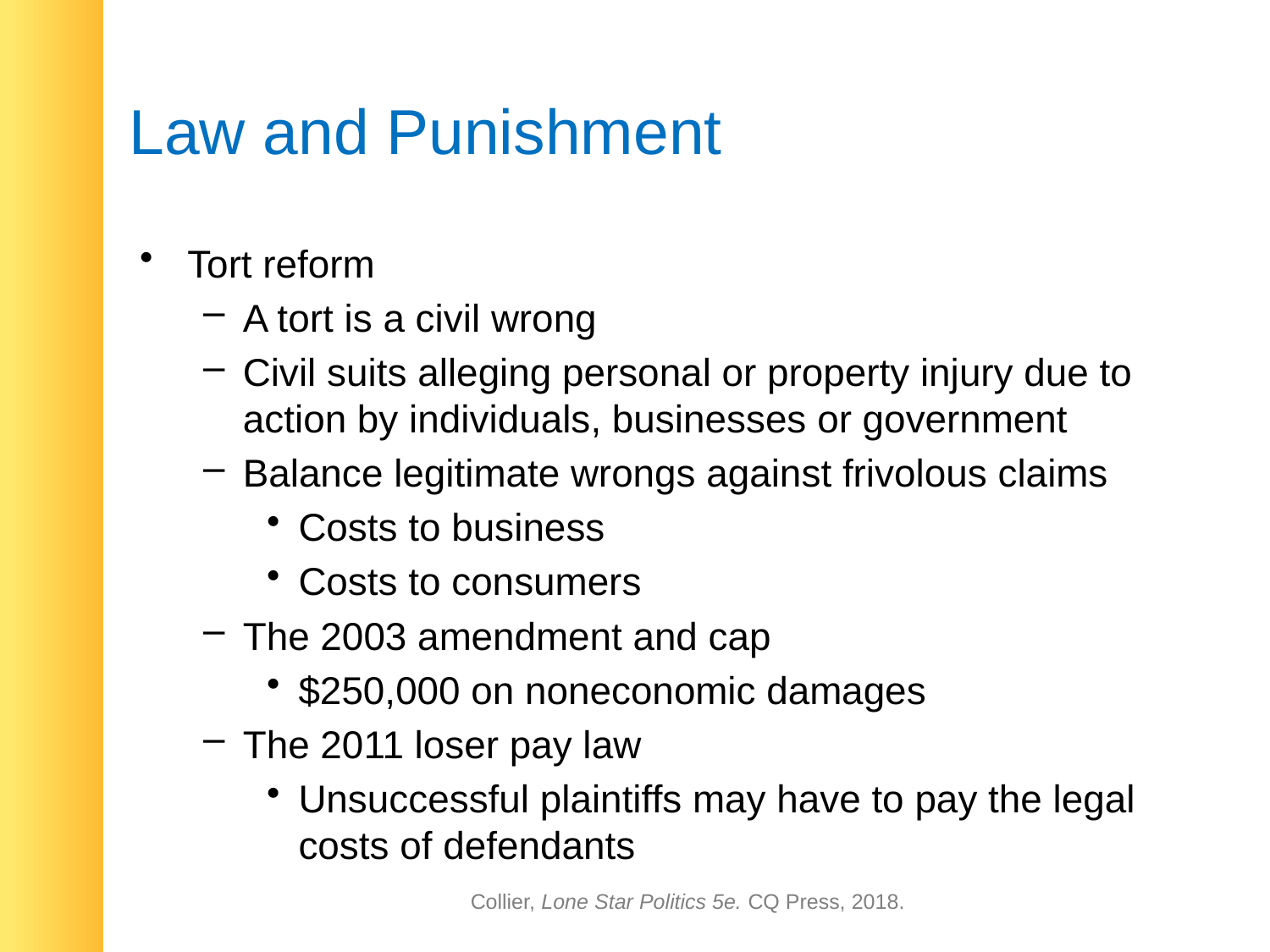

# Law and Punishment
Tort reform
A tort is a civil wrong
Civil suits alleging personal or property injury due to action by individuals, businesses or government
Balance legitimate wrongs against frivolous claims
Costs to business
Costs to consumers
The 2003 amendment and cap
$250,000 on noneconomic damages
The 2011 loser pay law
Unsuccessful plaintiffs may have to pay the legal costs of defendants
Collier, Lone Star Politics 5e. CQ Press, 2018.